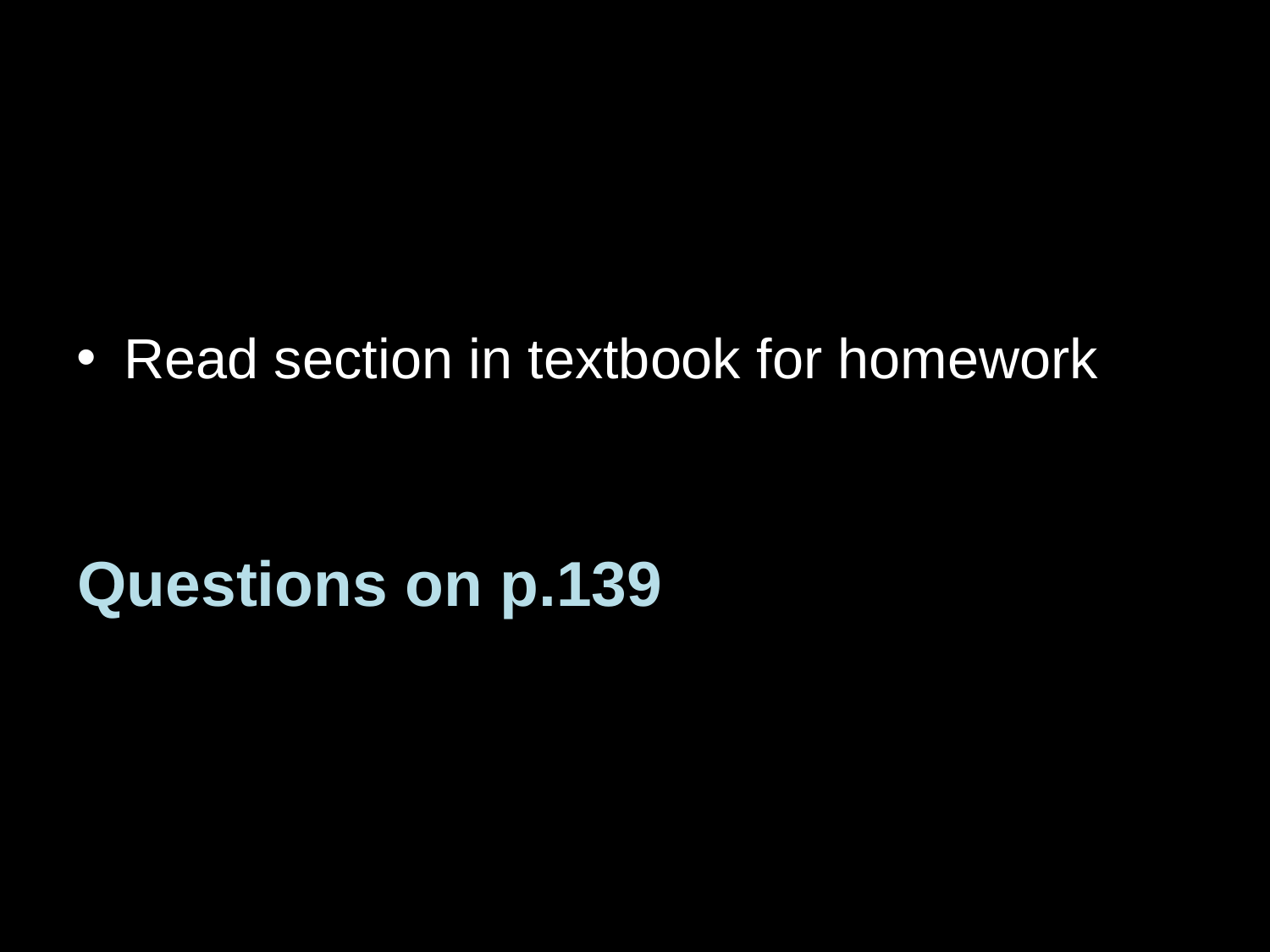

Read section in textbook for homework
# Questions on p.139